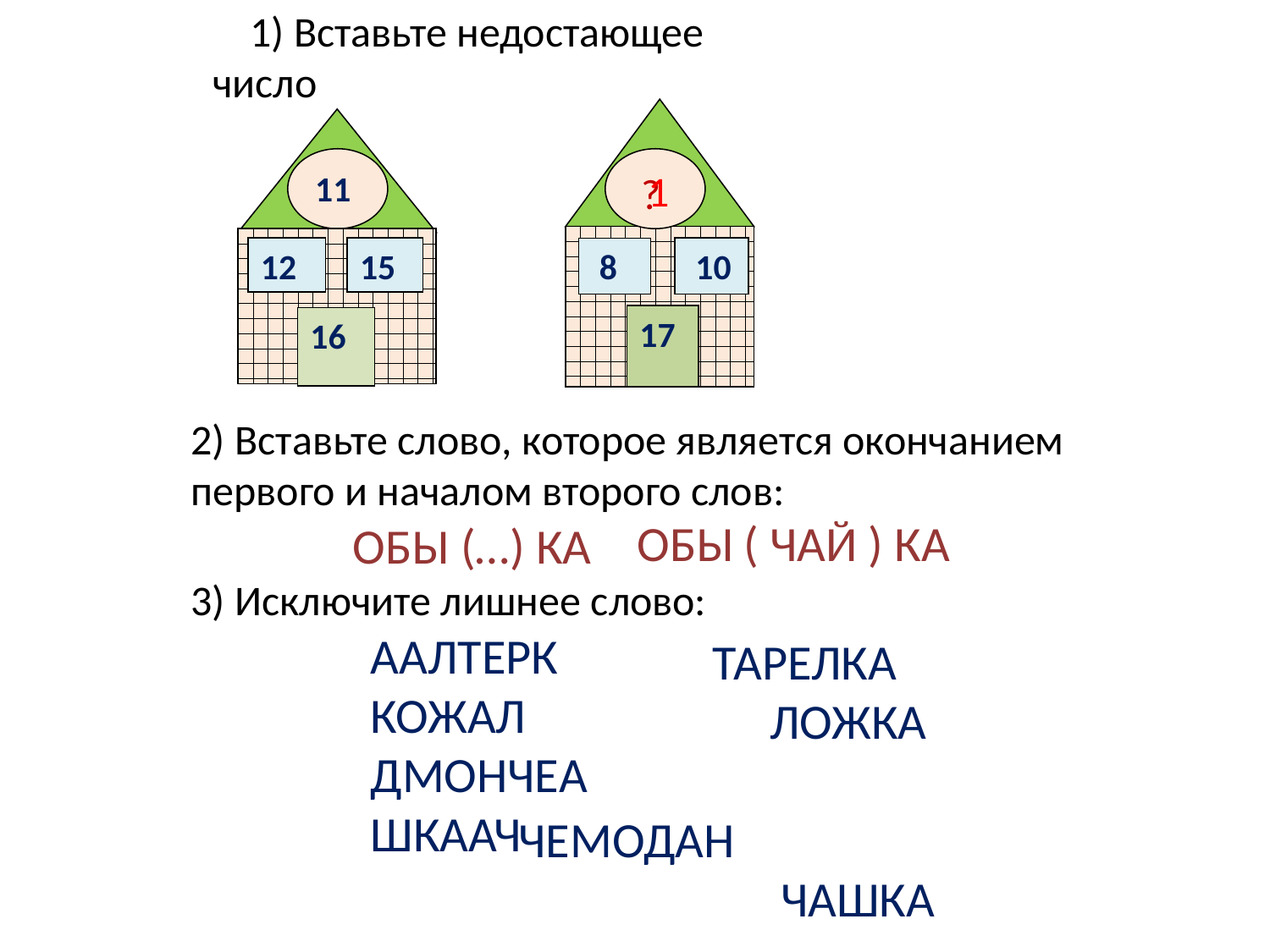

1) Вставьте недостающее число

 10
 8
17

11

12
15
16
  ?
1
2) Вставьте слово, которое является окончанием первого и началом второго слов:
                 ОБЫ (…) КА
3) Исключите лишнее слово:
                ААЛТЕРК
                КОЖАЛ
                ДМОНЧЕА
                ШКААЧ
ОБЫ ( ЧАЙ ) КА
                  ТАРЕЛКА
                  ЛОЖКА
                  ЧЕМОДАН
                   ЧАШКА